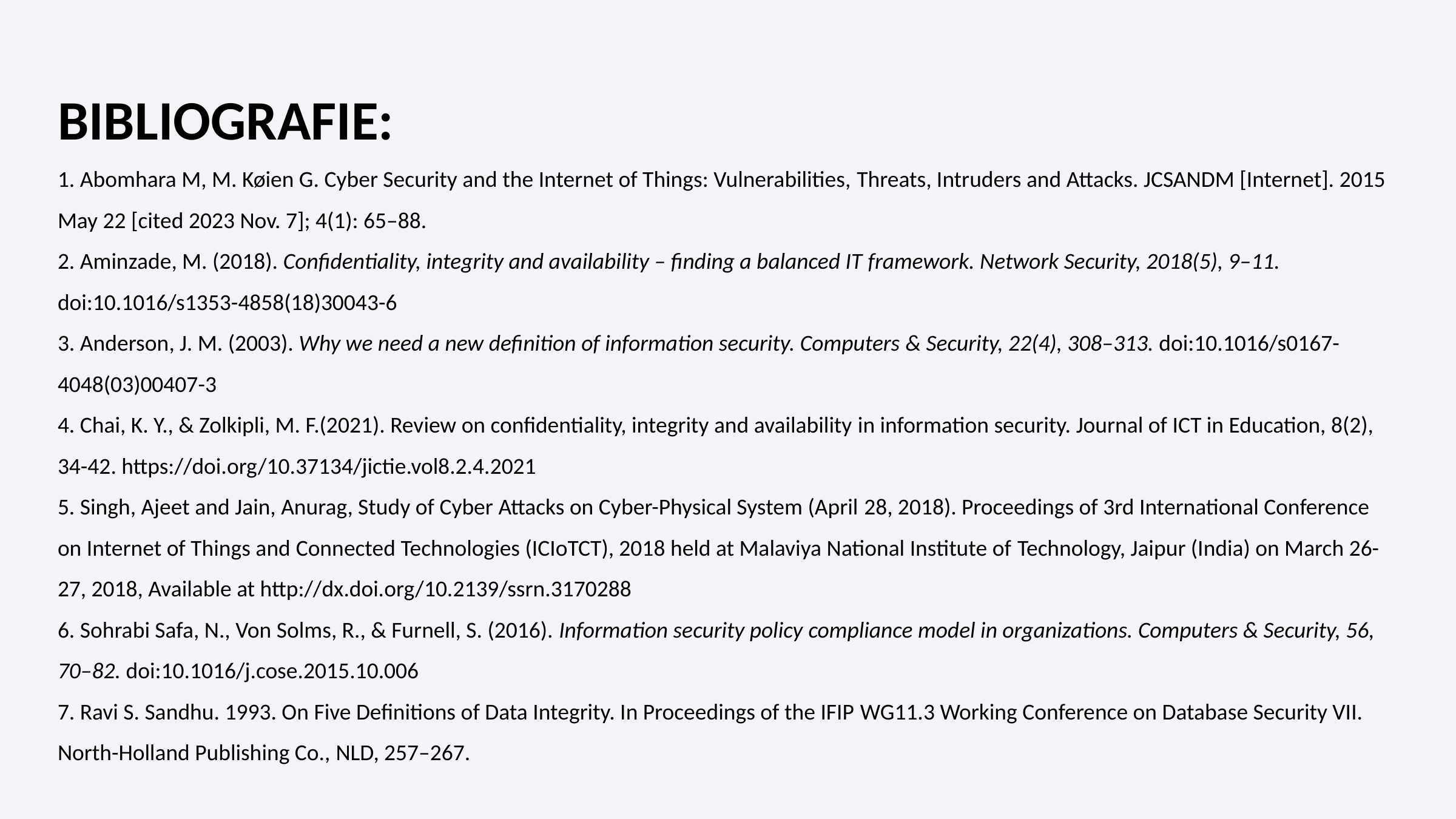

BIBLIOGRAFIE:
1. Abomhara M, M. Køien G. Cyber Security and the Internet of Things: Vulnerabilities, Threats, Intruders and Attacks. JCSANDM [Internet]. 2015 May 22 [cited 2023 Nov. 7]; 4(1): 65–88.
2. Aminzade, M. (2018). Confidentiality, integrity and availability – finding a balanced IT framework. Network Security, 2018(5), 9–11. doi:10.1016/s1353-4858(18)30043-6
3. Anderson, J. M. (2003). Why we need a new definition of information security. Computers & Security, 22(4), 308–313. doi:10.1016/s0167-4048(03)00407-3
4. Chai, K. Y., & Zolkipli, M. F.(2021). Review on confidentiality, integrity and availability in information security. Journal of ICT in Education, 8(2), 34-42. https://doi.org/10.37134/jictie.vol8.2.4.2021
5. Singh, Ajeet and Jain, Anurag, Study of Cyber Attacks on Cyber-Physical System (April 28, 2018). Proceedings of 3rd International Conference on Internet of Things and Connected Technologies (ICIoTCT), 2018 held at Malaviya National Institute of Technology, Jaipur (India) on March 26-27, 2018, Available at http://dx.doi.org/10.2139/ssrn.3170288
6. Sohrabi Safa, N., Von Solms, R., & Furnell, S. (2016). Information security policy compliance model in organizations. Computers & Security, 56, 70–82. doi:10.1016/j.cose.2015.10.006
7. Ravi S. Sandhu. 1993. On Five Definitions of Data Integrity. In Proceedings of the IFIP WG11.3 Working Conference on Database Security VII. North-Holland Publishing Co., NLD, 257–267.